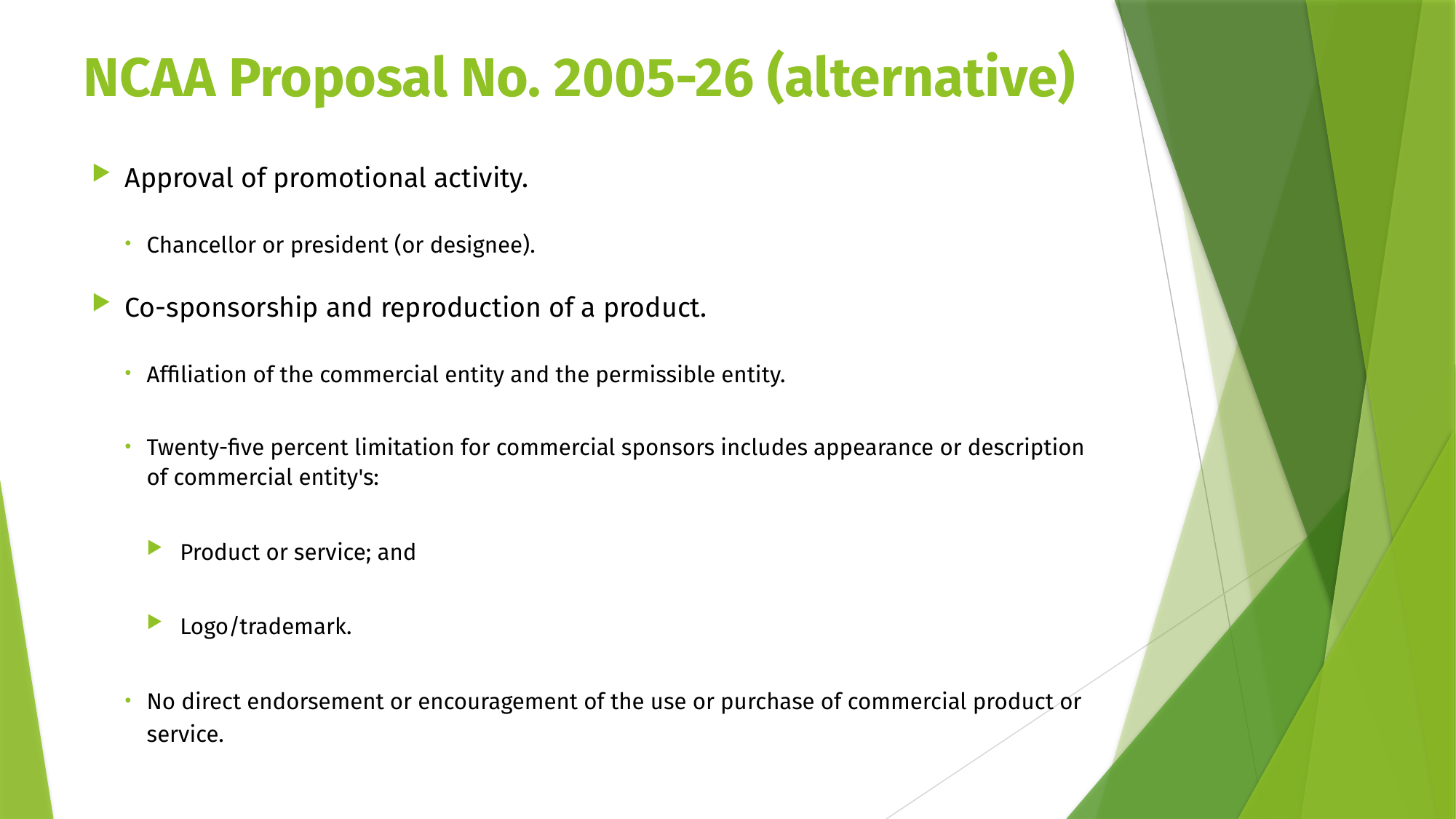

# NCAA Proposal No. 2005-26 (alternative)
Approval of promotional activity.

Chancellor or president (or designee).

Co-sponsorship and reproduction of a product.

Affiliation of the commercial entity and the permissible entity.

Twenty-five percent limitation for commercial sponsors includes appearance or description of commercial entity's:

Product or service; and

Logo/trademark.

No direct endorsement or encouragement of the use or purchase of commercial product or service.